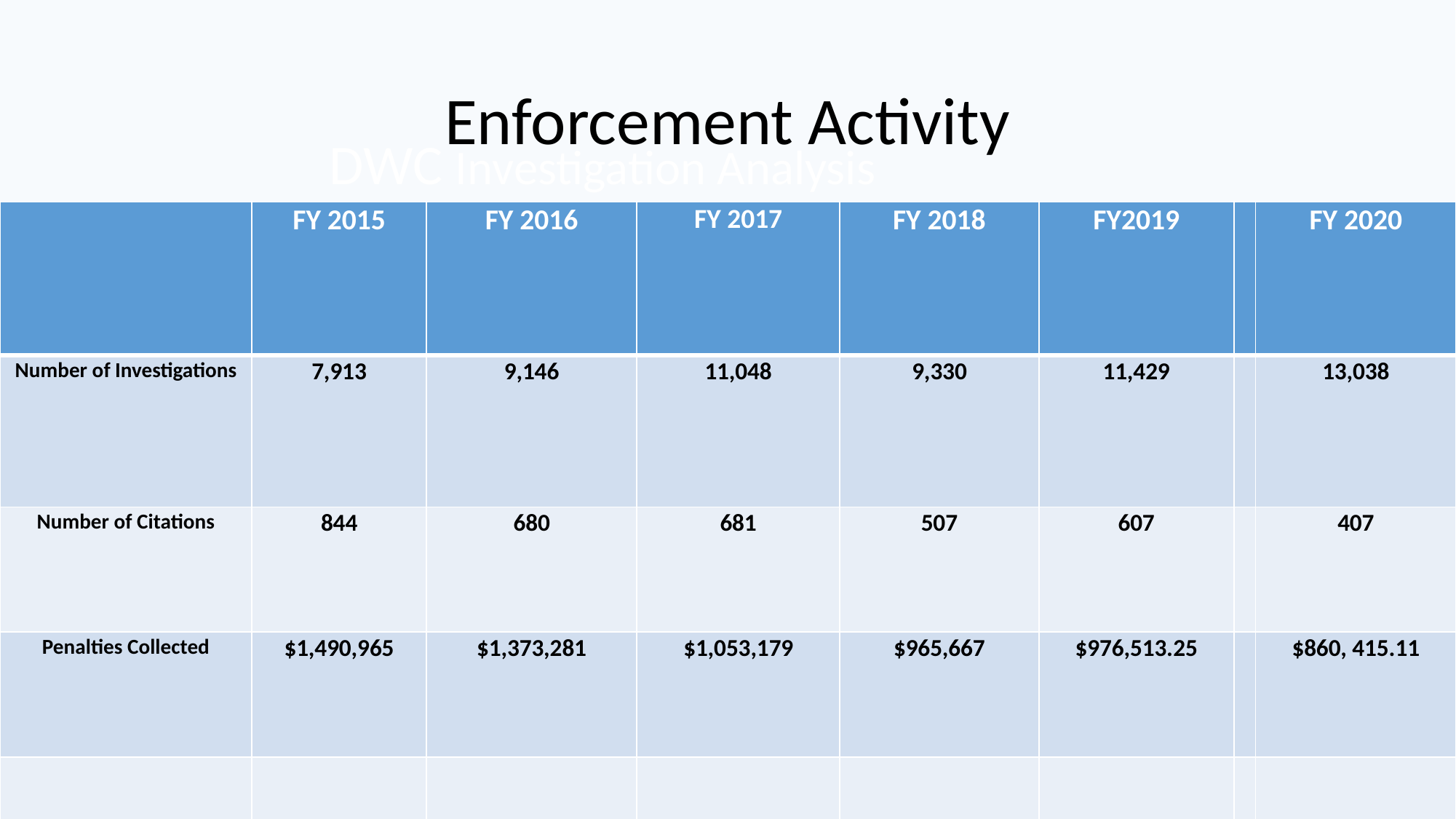

DWC Investigation Analysis
# Enforcement Activity
|  | FY 2015 | FY 2016 | FY 2017 | FY 2018 | FY2019 |  | FY 2020 |
| --- | --- | --- | --- | --- | --- | --- | --- |
| Number of Investigations | 7,913 | 9,146 | 11,048 | 9,330 | 11,429 |  | 13,038 |
| Number of Citations | 844 | 680 | 681 | 507 | 607 |  | 407 |
| Penalties Collected | $1,490,965 | $1,373,281 | $1,053,179 | $965,667 | $976,513.25 |  | $860, 415.11 |
|  |  |  |  |  |  |  |  |

Source:  Division of Security and Compliance